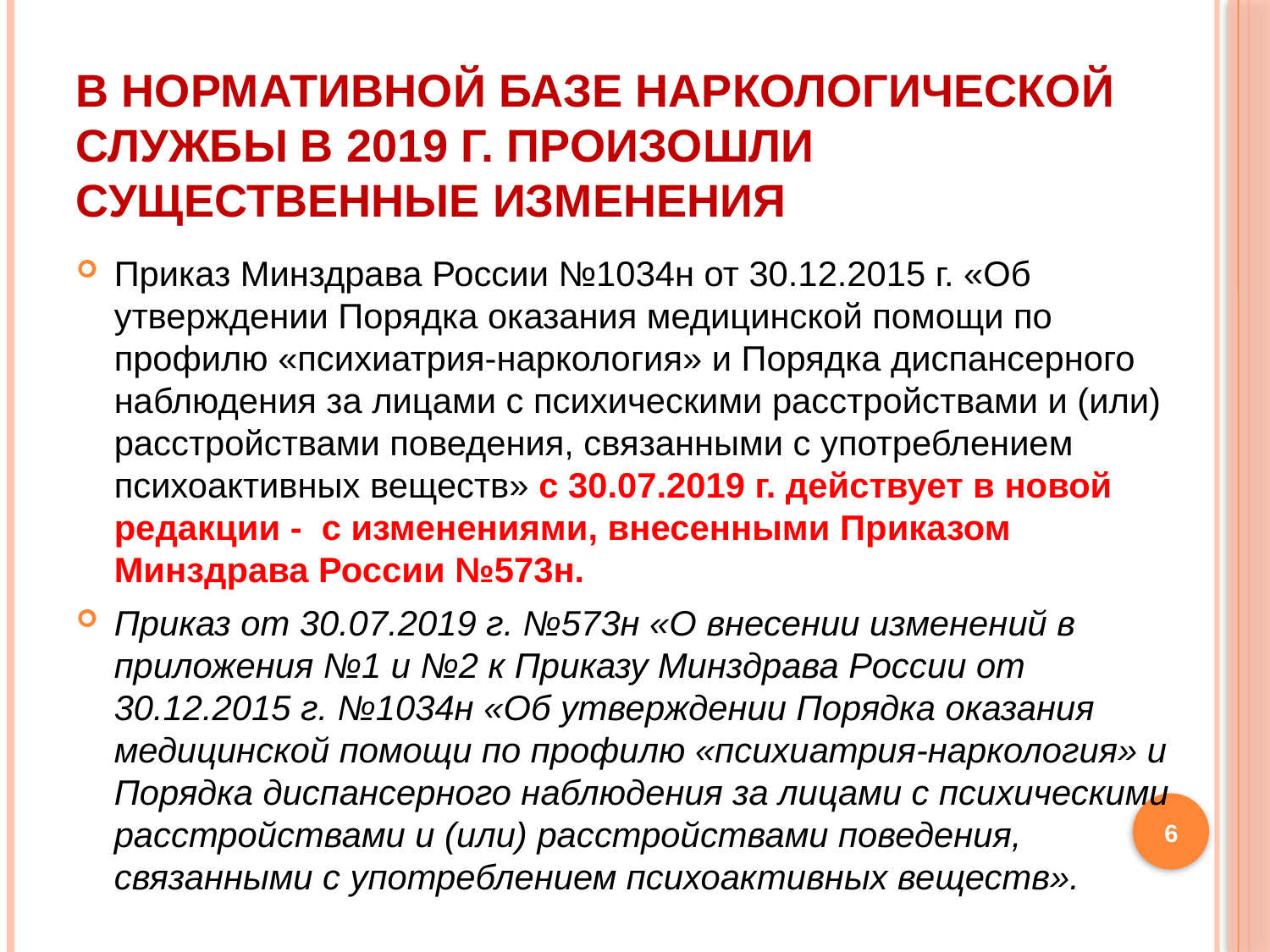

# В нормативной базе наркологической службы в 2019 г. произошли существенные изменения
Приказ Минздрава России №1034н от 30.12.2015 г. «Об утверждении Порядка оказания медицинской помощи по профилю «психиатрия-наркология» и Порядка диспансерного наблюдения за лицами с психическими расстройствами и (или) расстройствами поведения, связанными с употреблением психоактивных веществ» с 30.07.2019 г. действует в новой редакции -  с изменениями, внесенными Приказом Минздрава России №573н.
Приказ от 30.07.2019 г. №573н «О внесении изменений в приложения №1 и №2 к Приказу Минздрава России от 30.12.2015 г. №1034н «Об утверждении Порядка оказания медицинской помощи по профилю «психиатрия-наркология» и Порядка диспансерного наблюдения за лицами с психическими расстройствами и (или) расстройствами поведения, связанными с употреблением психоактивных веществ».

6